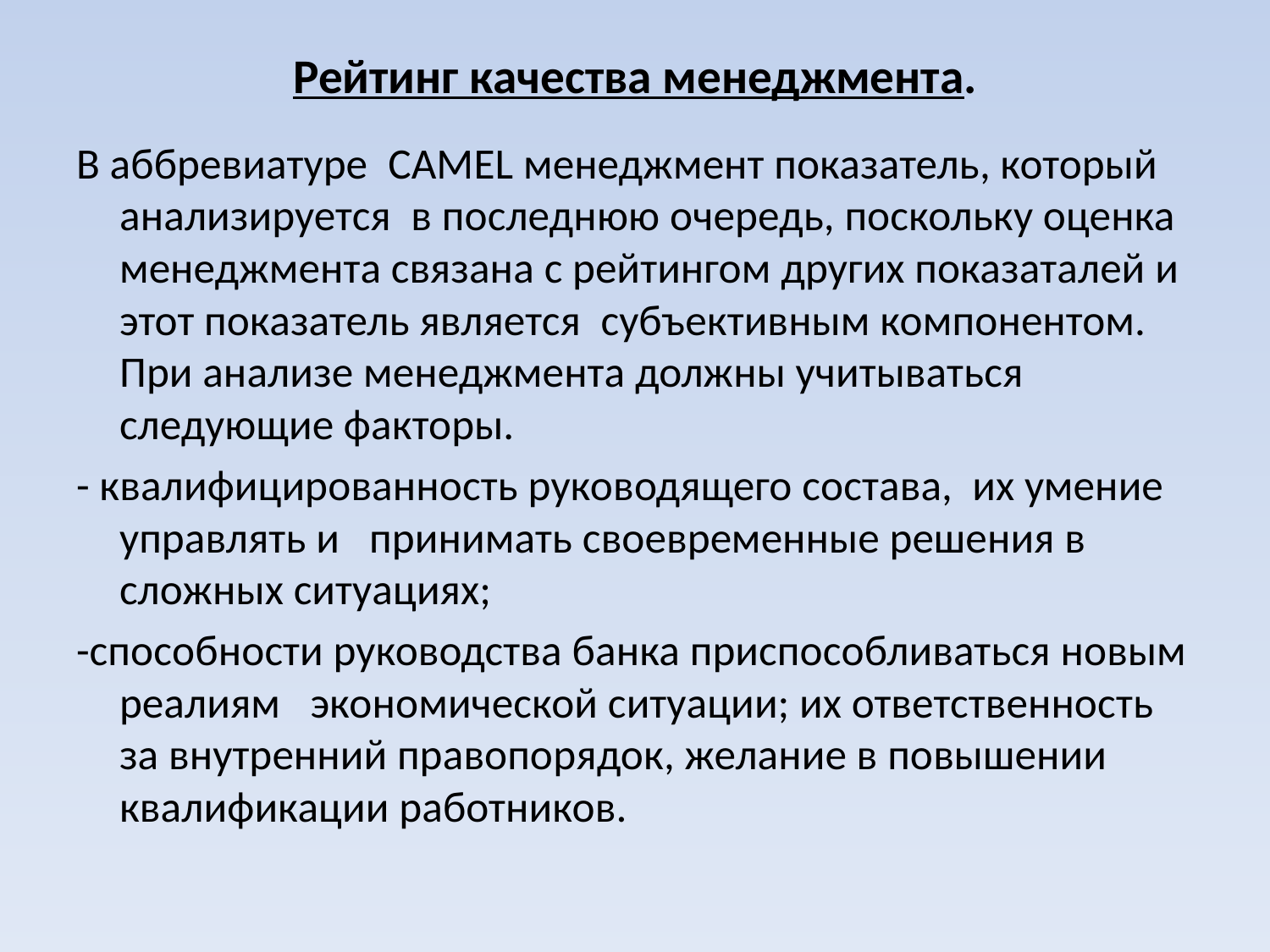

# Рейтинг качества менеджмента.
В аббревиатуре  СAMEL менеджмент показатель, который анализируется  в последнюю очередь, поскольку оценка менеджмента связана с рейтингом других показаталей и этот показатель является  субъективным компонентом.   При анализе менеджмента должны учитываться следующие факторы.
- квалифицированность руководящего состава,  их умение управлять и   принимать своевременные решения в сложных ситуациях;
-способности руководства банка приспособливаться новым реалиям   экономической ситуации; их ответственность за внутренний правопорядок, желание в повышении квалификации работников.